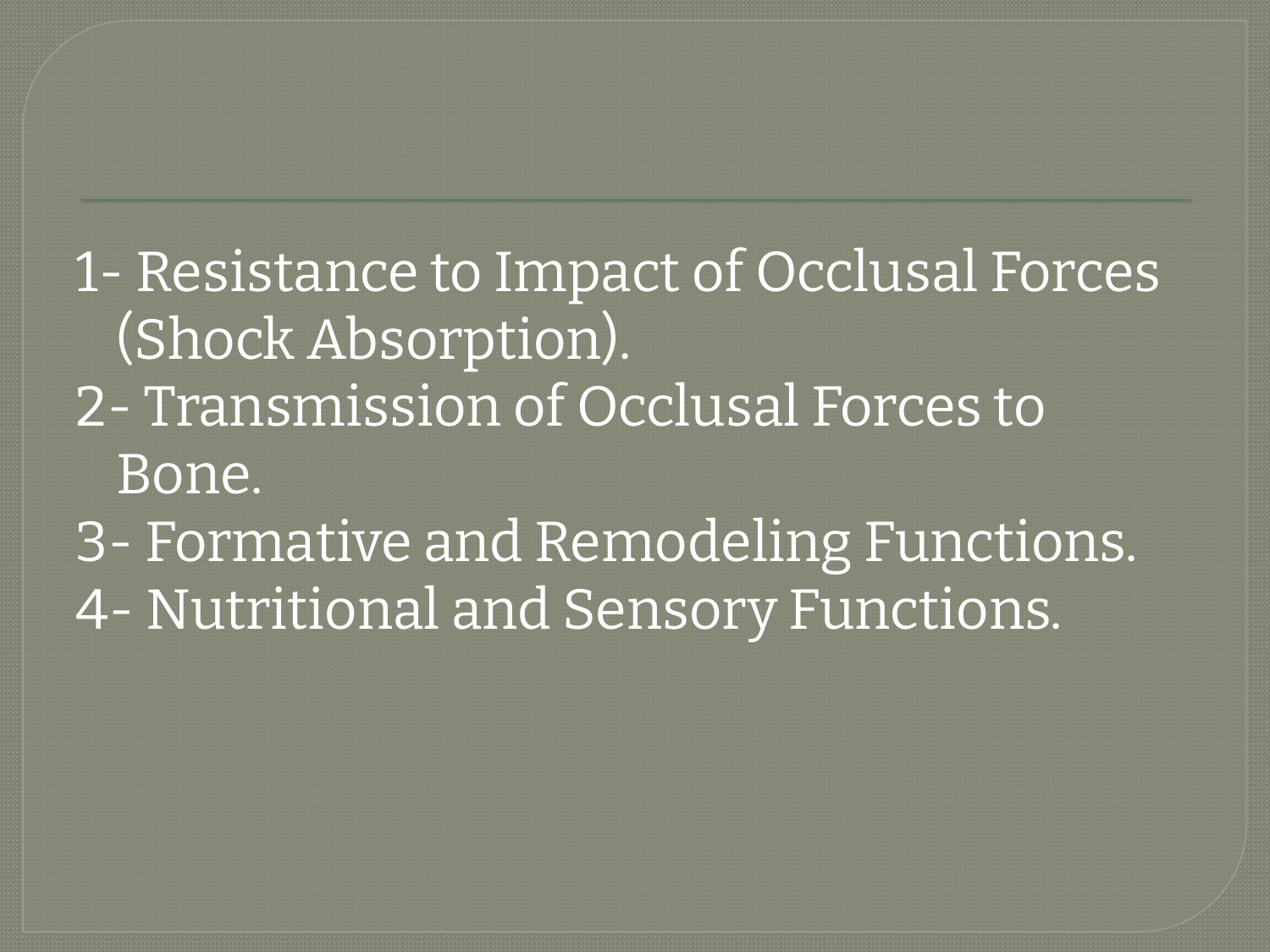

#
1- Resistance to Impact of Occlusal Forces (Shock Absorption).
2- Transmission of Occlusal Forces to Bone.
3- Formative and Remodeling Functions.
4- Nutritional and Sensory Functions.